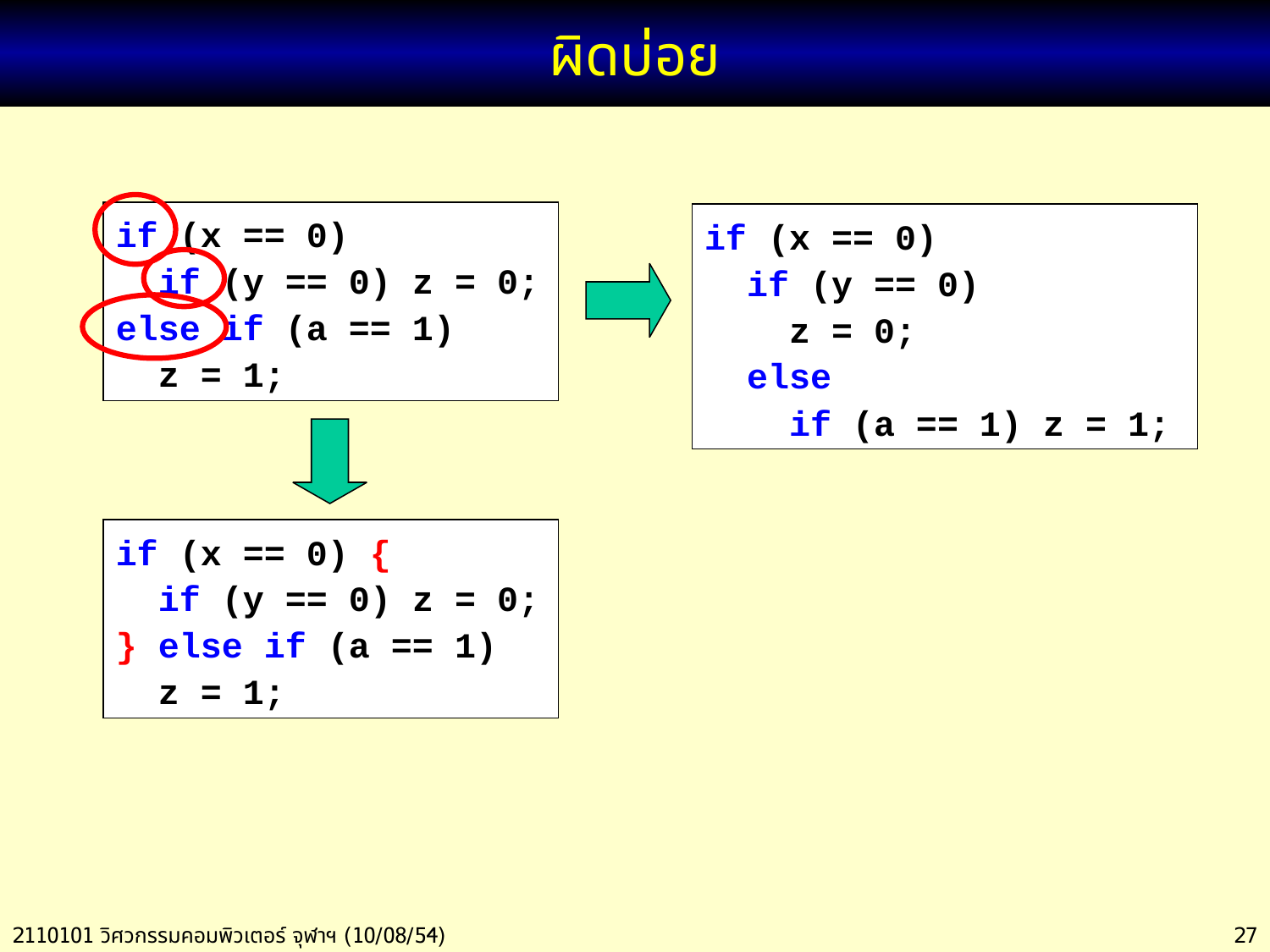

# ผิดบ่อย

if (x == 0)
  if (y == 0) z = 0;
else if (a == 1)
  z = 1;
if (x == 0)
  if (y == 0)
    z = 0;
  else
    if (a == 1) z = 1;

if (x == 0) {
  if (y == 0) z = 0;
} else if (a == 1)
  z = 1;